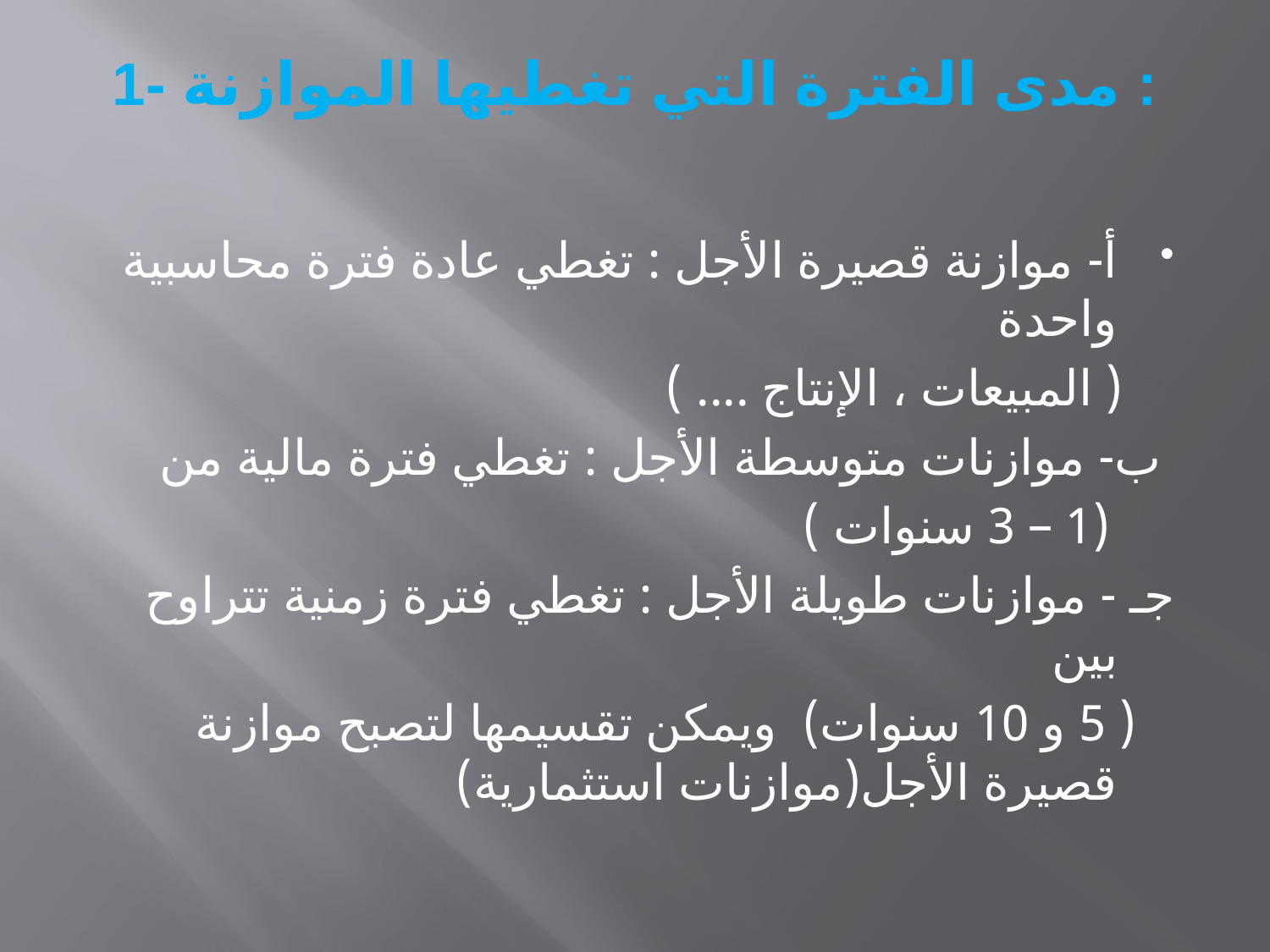

# 1- مدى الفترة التي تغطيها الموازنة :
أ- موازنة قصيرة الأجل : تغطي عادة فترة محاسبية واحدة
    ( المبيعات ، الإنتاج .... )
 ب- موازنات متوسطة الأجل : تغطي فترة مالية من
     (1 – 3 سنوات )
جـ - موازنات طويلة الأجل : تغطي فترة زمنية تتراوح بين
   ( 5 و 10 سنوات)  ويمكن تقسيمها لتصبح موازنة قصيرة الأجل(موازنات استثمارية)